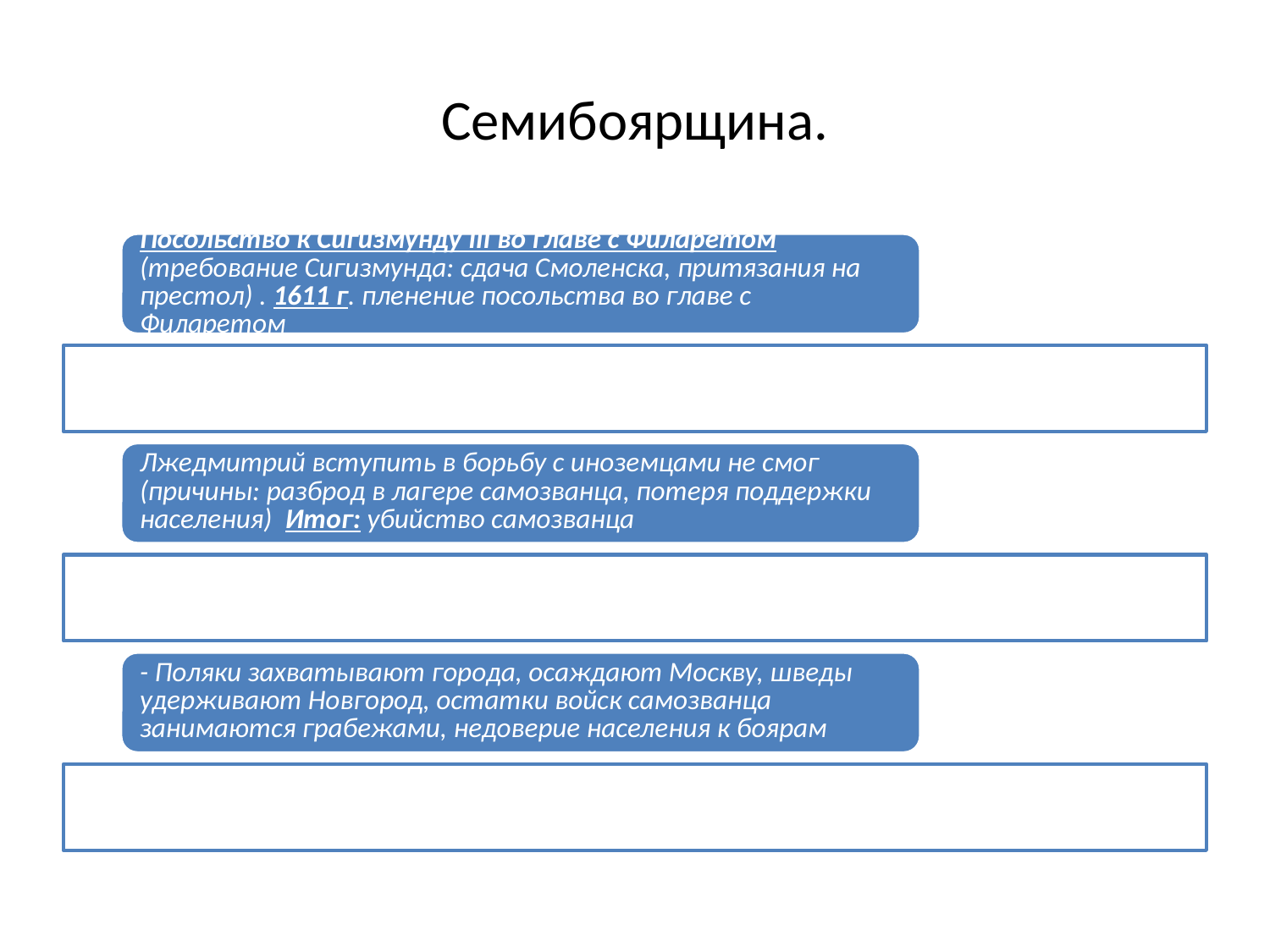

# Семибоярщина.
Посольство к Сигизмунду III во главе с Филаретом (требование Сигизмунда: сдача Смоленска, притязания на престол) . 1611 г. пленение посольства во главе с Филаретом
Лжедмитрий вступить в борьбу с иноземцами не смог (причины: разброд в лагере самозванца, потеря поддержки населения)  Итог: убийство самозванца
- Поляки захватывают города, осаждают Москву, шведы удерживают Новгород, остатки войск самозванца занимаются грабежами, недоверие населения к боярам